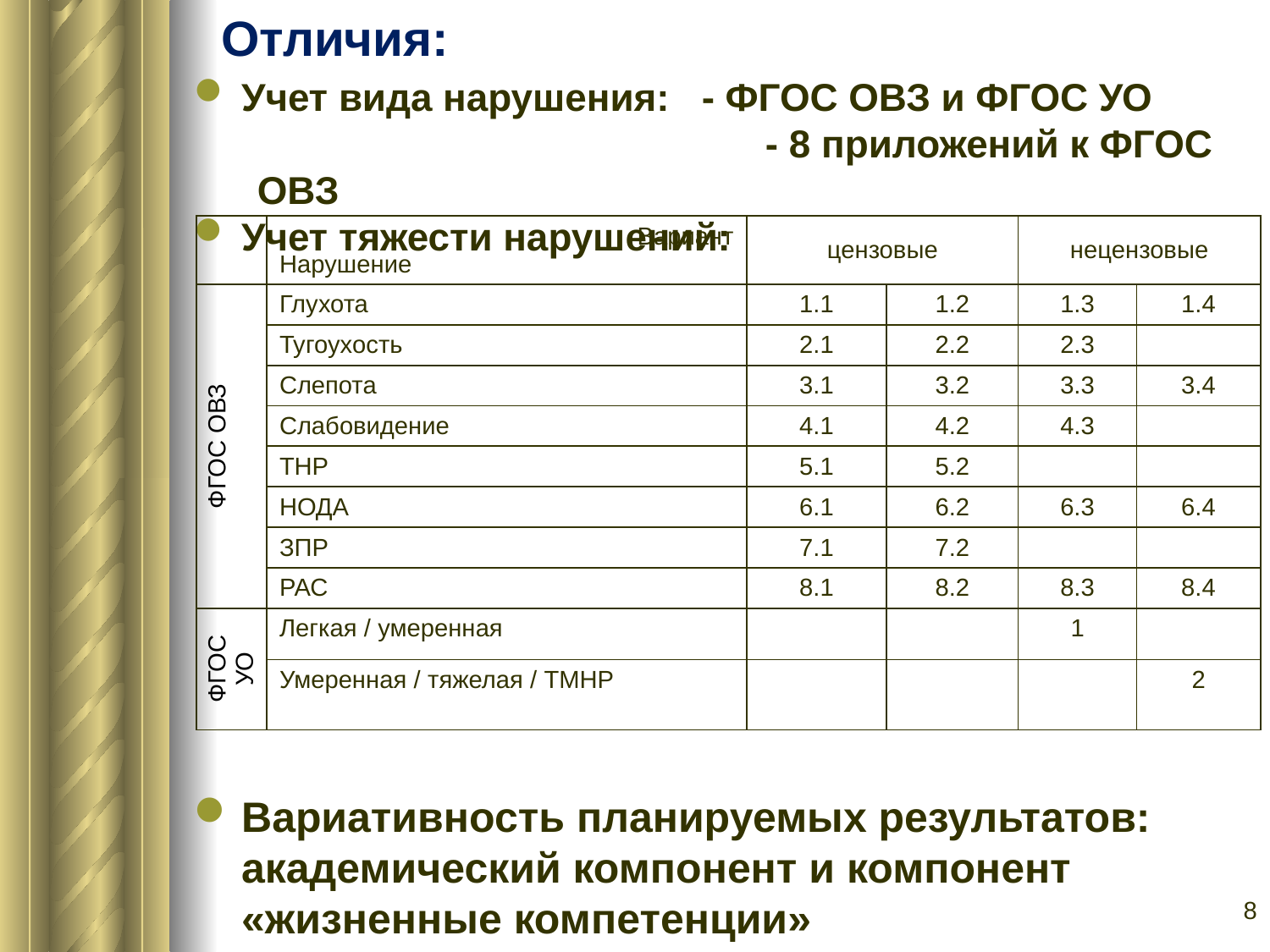

# Отличия:
Учет вида нарушения:   - ФГОС ОВЗ и ФГОС УО
				- 8 приложений к ФГОС ОВЗ
Учет тяжести нарушений:

Вариативность планируемых результатов: академический компонент и компонент «жизненные компетенции»
|  | Вариант Нарушение | цензовые |  | нецензовые |  |
| --- | --- | --- | --- | --- | --- |
| ФГОС ОВЗ | Глухота | 1.1 | 1.2 | 1.3 | 1.4 |
|  | Тугоухость | 2.1 | 2.2 | 2.3 |  |
|  | Слепота | 3.1 | 3.2 | 3.3 | 3.4 |
|  | Слабовидение | 4.1 | 4.2 | 4.3 |  |
|  | ТНР | 5.1 | 5.2 |  |  |
|  | НОДА | 6.1 | 6.2 | 6.3 | 6.4 |
|  | ЗПР | 7.1 | 7.2 |  |  |
|  | РАС | 8.1 | 8.2 | 8.3 | 8.4 |
| ФГОС УО | Легкая / умеренная |  |  | 1 |  |
|  | Умеренная / тяжелая / ТМНР |  |  |  | 2 |
8